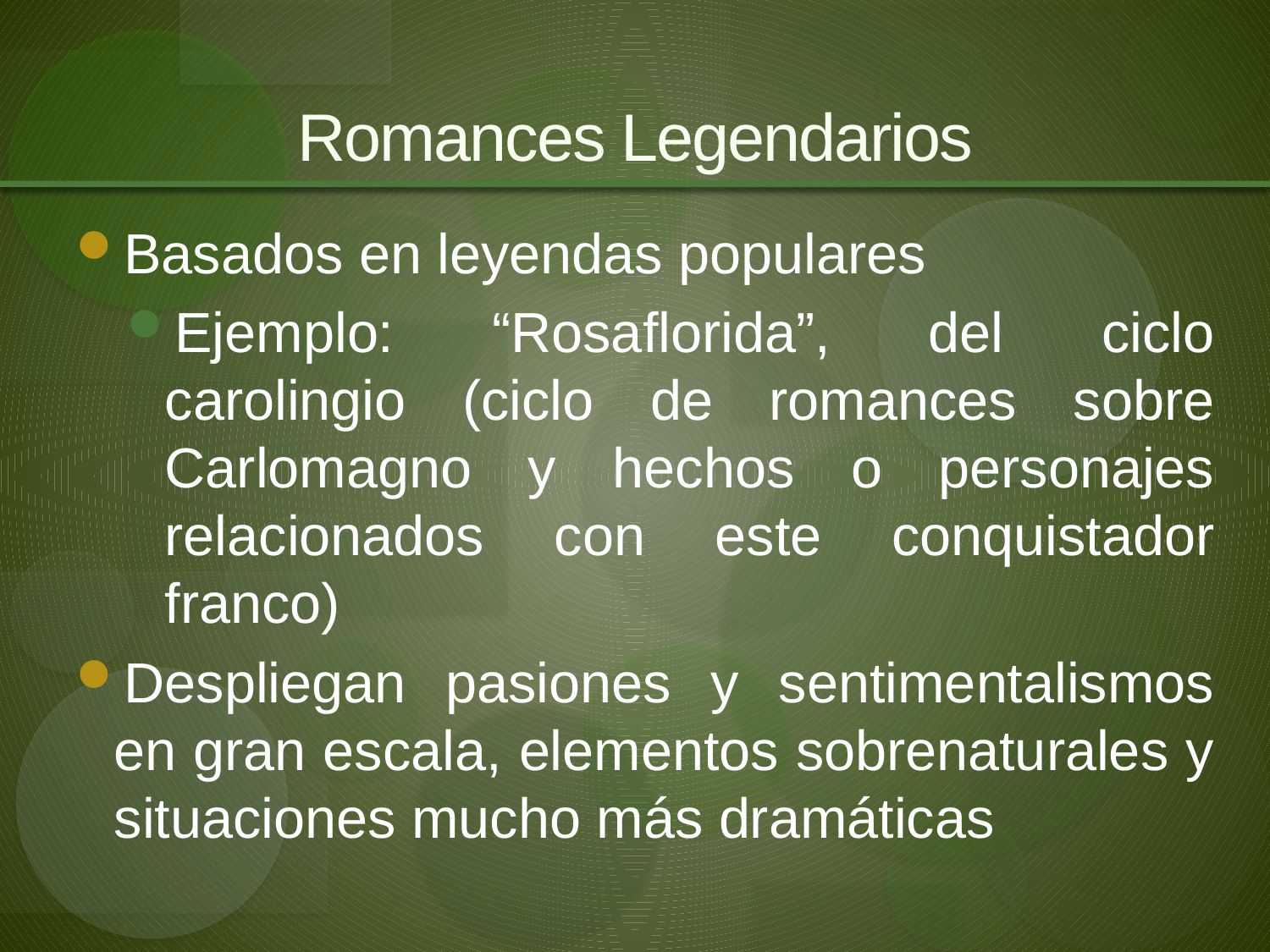

# Romances Legendarios
Basados en leyendas populares
Ejemplo: “Rosaflorida”, del ciclo carolingio (ciclo de romances sobre Carlomagno y hechos o personajes relacionados con este conquistador franco)
Despliegan pasiones y sentimentalismos en gran escala, elementos sobrenaturales y situaciones mucho más dramáticas